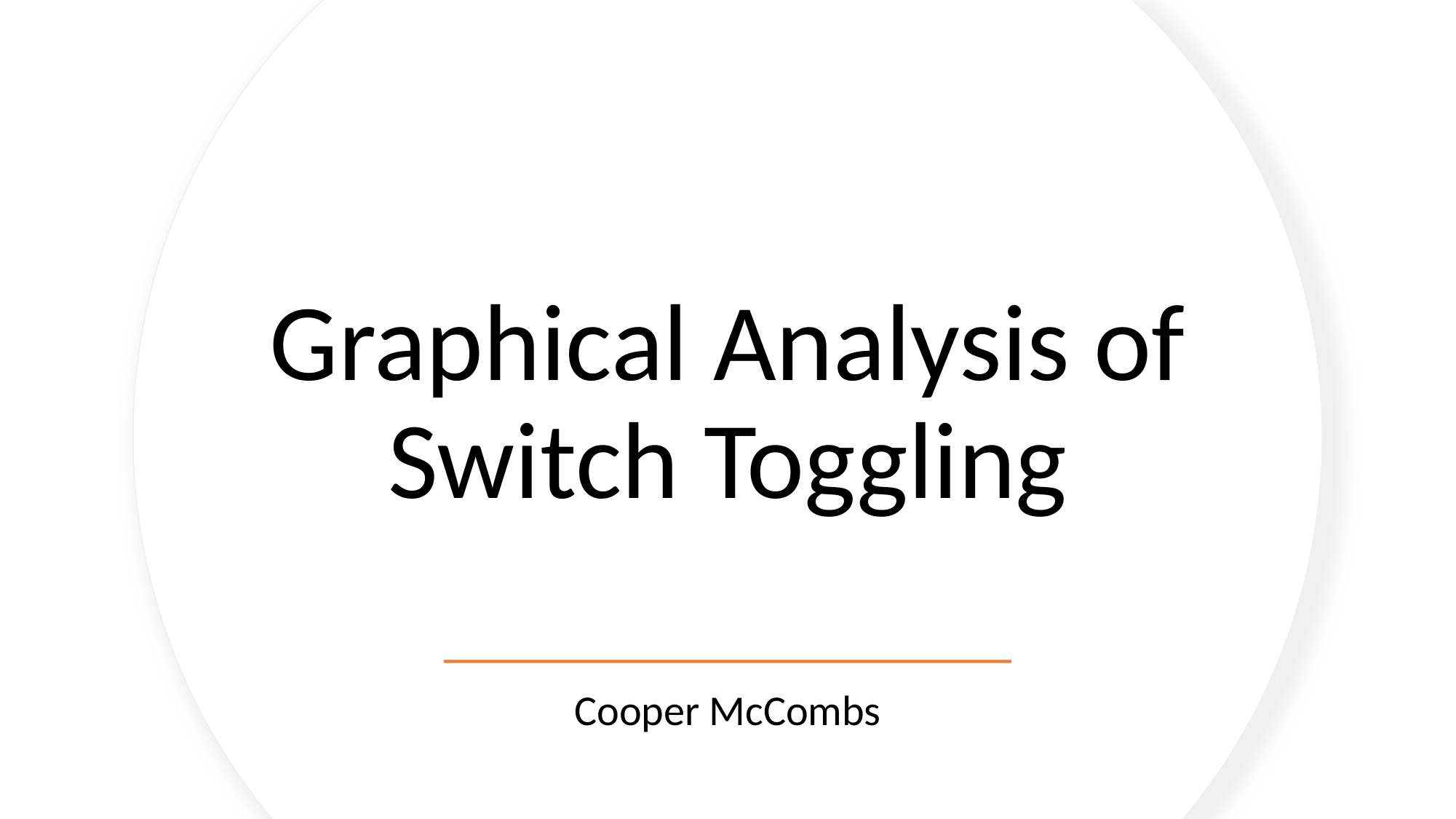

# Graphical Analysis of Switch Toggling

Cooper McCombs